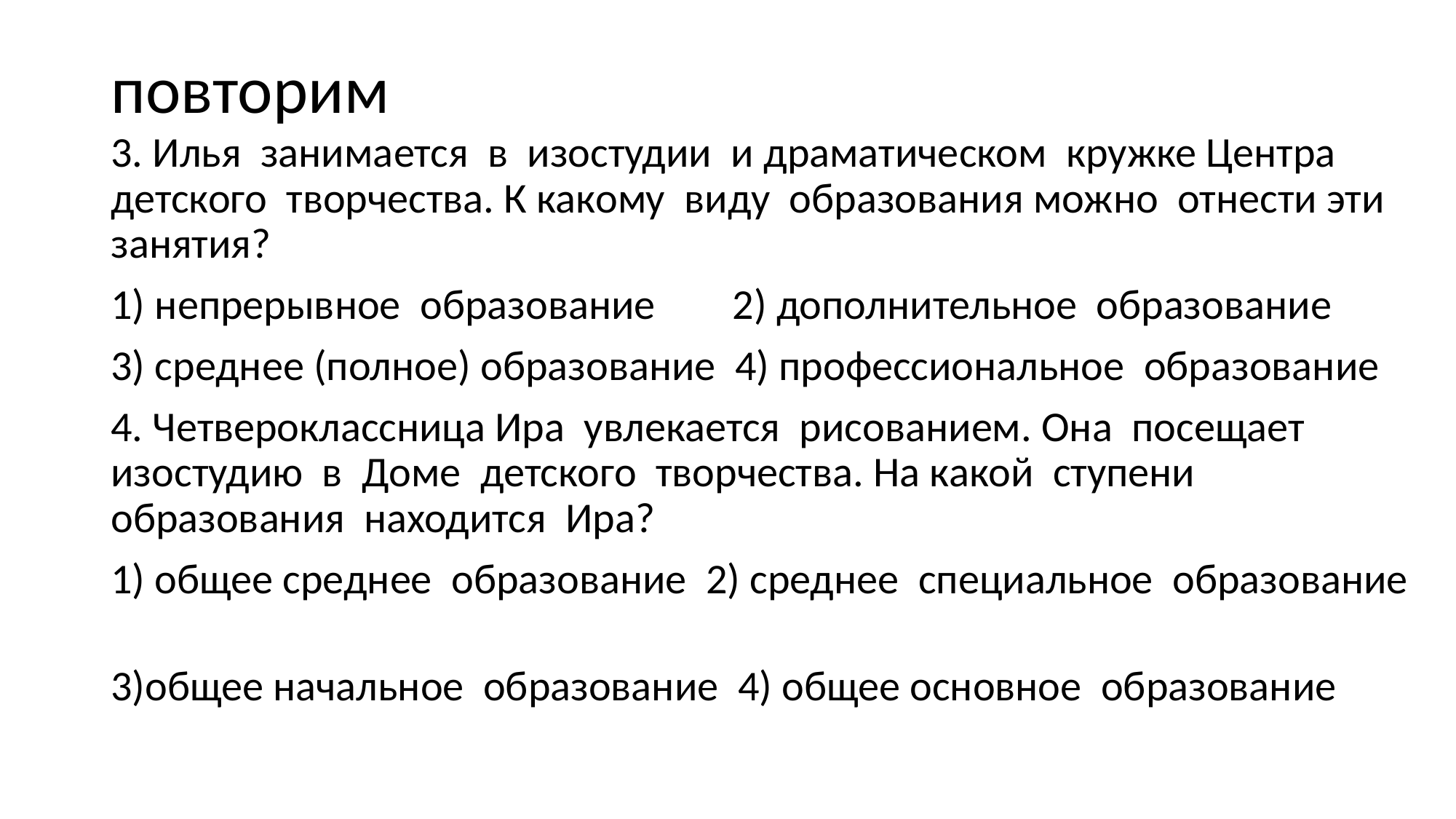

# повторим
3. Илья  занимается  в  изостудии  и драматическом  кружке Центра  детского  творчества. К какому  виду  образования можно  отнести эти  занятия?
1) непрерывное  образование        2) дополнительное  образование
3) среднее (полное) образование  4) профессиональное  образование
4. Четвероклассница Ира  увлекается  рисованием. Она  посещает  изостудию  в  Доме  детского  творчества. На какой  ступени  образования  находится  Ира?
1) общее среднее  образование  2) среднее  специальное  образование
3)общее начальное  образование  4) общее основное  образование